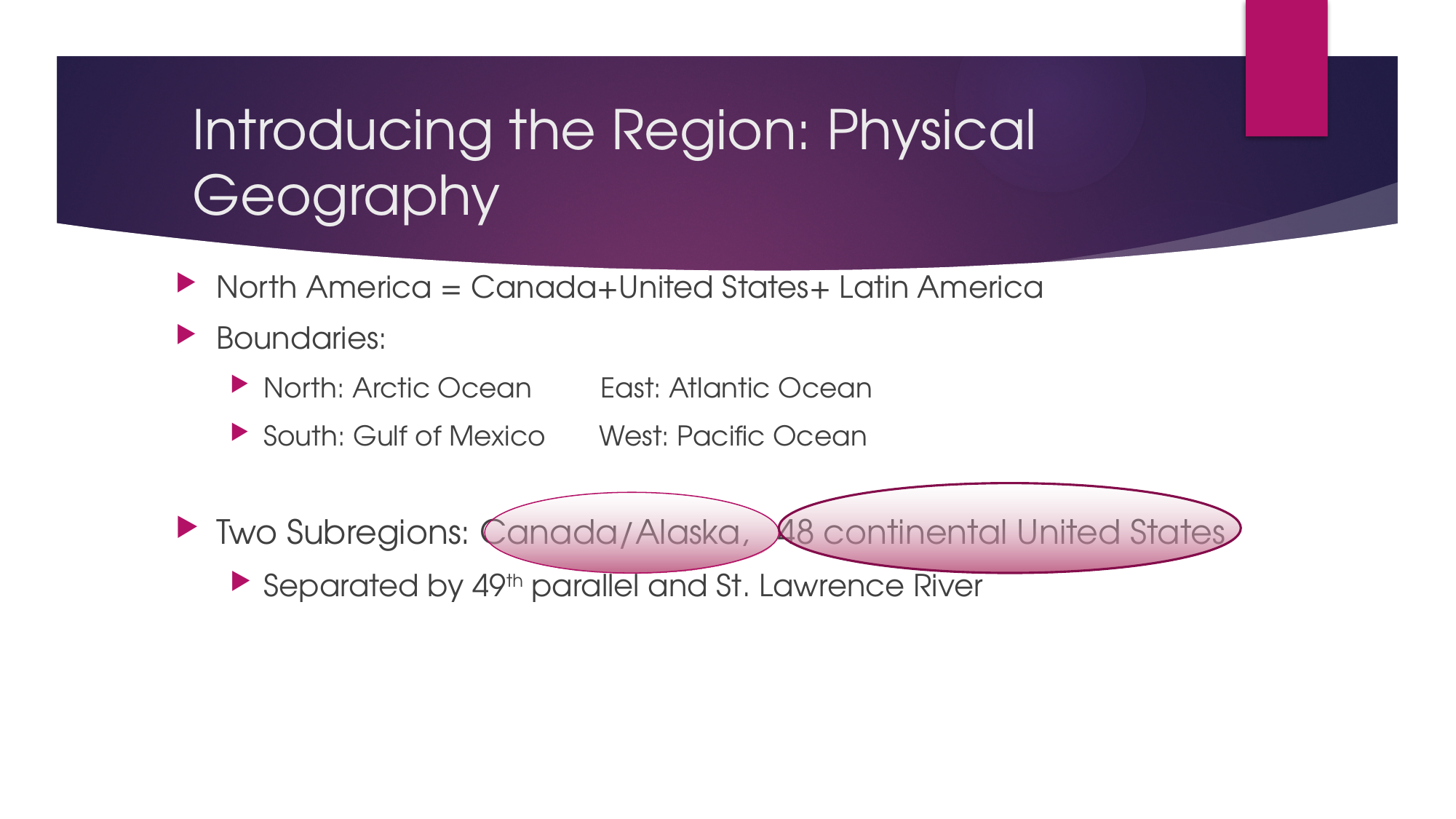

# Introducing the Region: Physical Geography
North America = Canada+United States+ Latin America
Boundaries:
North: Arctic Ocean         East: Atlantic Ocean
South: Gulf of Mexico       West: Pacific Ocean

Two Subregions: Canada/Alaska,   48 continental United States
Separated by 49th parallel and St. Lawrence River